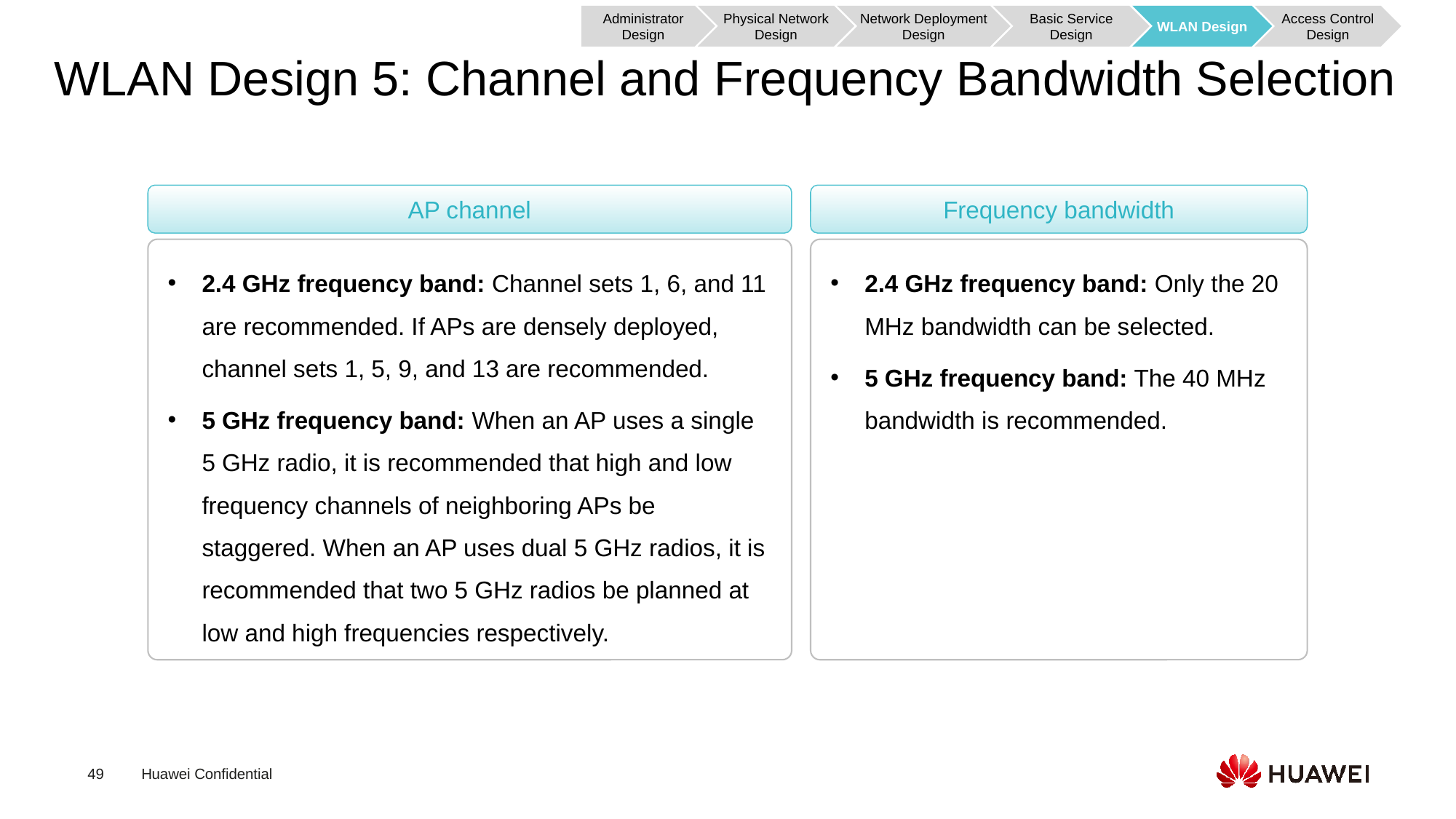

Administrator Design
Physical Network Design
Network Deployment Design
Basic Service Design
WLAN Design
Access Control Design
# WLAN Design 5: Channel and Frequency Bandwidth Selection
AP channel
Frequency bandwidth
2.4 GHz frequency band: Channel sets 1, 6, and 11 are recommended. If APs are densely deployed, channel sets 1, 5, 9, and 13 are recommended.
5 GHz frequency band: When an AP uses a single 5 GHz radio, it is recommended that high and low frequency channels of neighboring APs be staggered. When an AP uses dual 5 GHz radios, it is recommended that two 5 GHz radios be planned at low and high frequencies respectively.
2.4 GHz frequency band: Only the 20 MHz bandwidth can be selected.
5 GHz frequency band: The 40 MHz bandwidth is recommended.